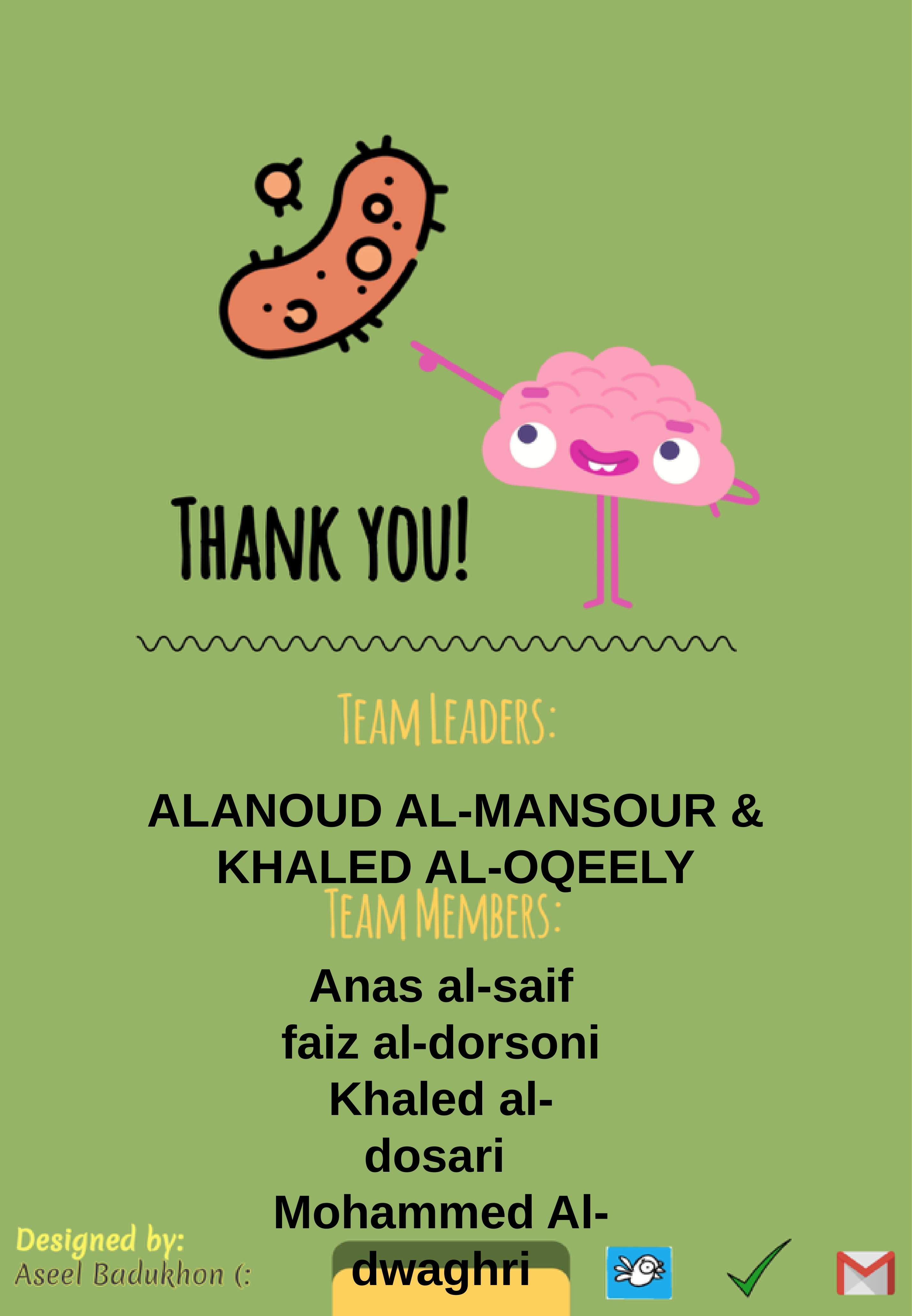

ALANOUD AL-MANSOUR & KHALED AL-OQEELY
Anas al-saif
faiz al-dorsoni
Khaled al-dosari
Mohammed Al-dwaghri